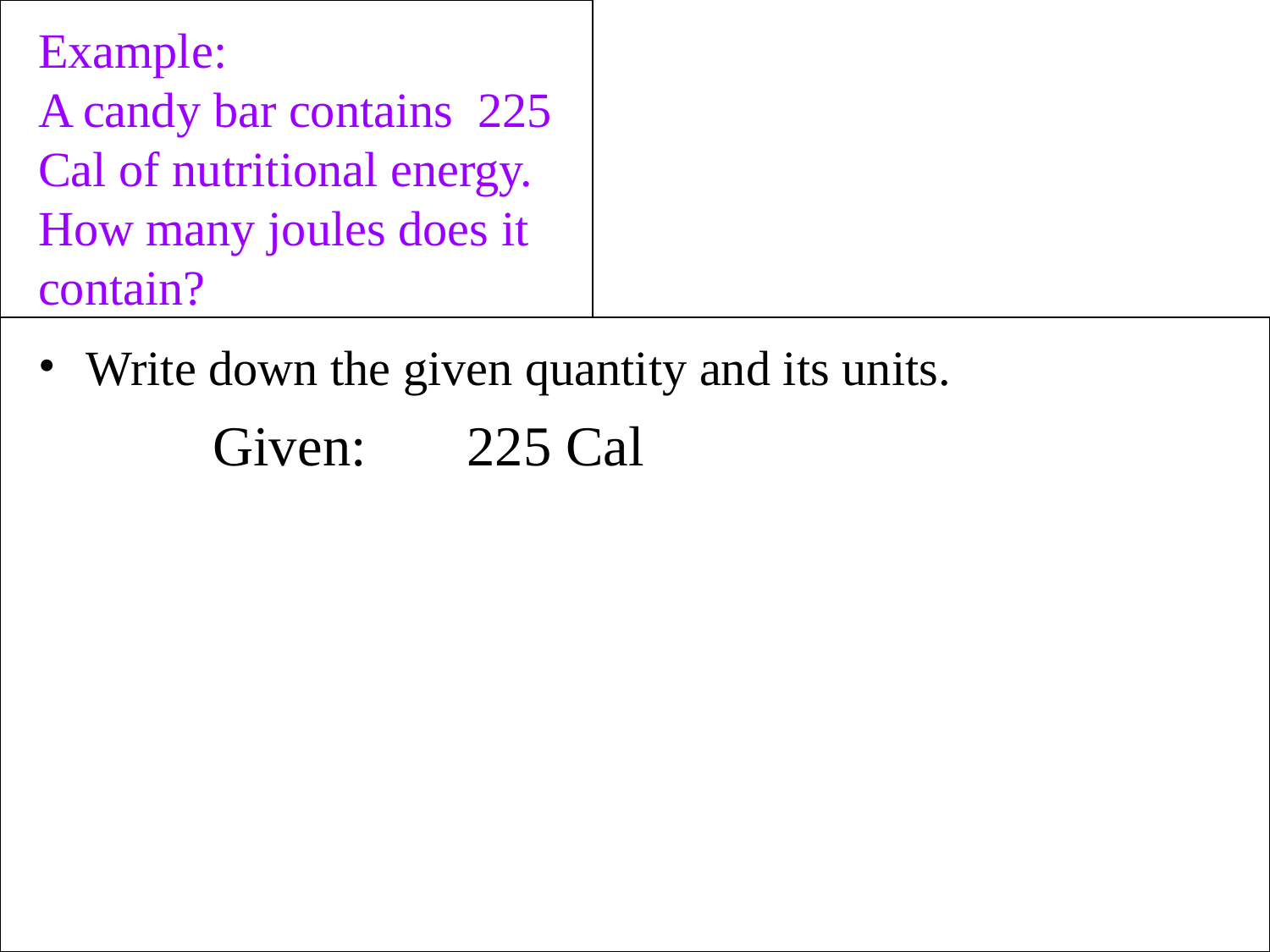

Example:
A candy bar contains  225 Cal of nutritional energy.  How many joules does it contain?
Write down the given quantity and its units.
		Given:	225 Cal